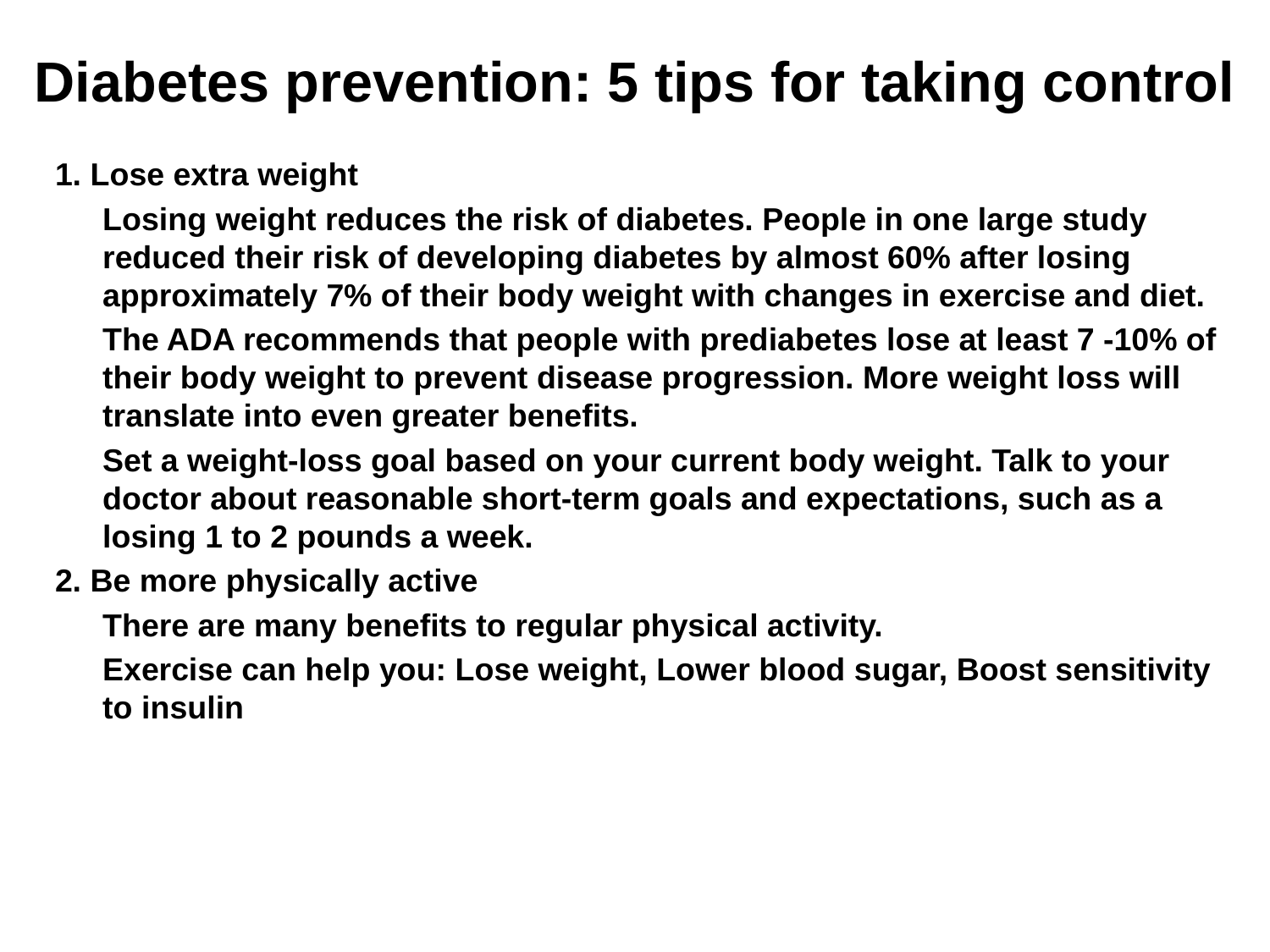

# Diabetes prevention: 5 tips for taking control
1. Lose extra weight
	Losing weight reduces the risk of diabetes. People in one large study reduced their risk of developing diabetes by almost 60% after losing approximately 7% of their body weight with changes in exercise and diet.
	The ADA recommends that people with prediabetes lose at least 7 -10% of their body weight to prevent disease progression. More weight loss will translate into even greater benefits.
	Set a weight-loss goal based on your current body weight. Talk to your doctor about reasonable short-term goals and expectations, such as a losing 1 to 2 pounds a week.
2. Be more physically active
	There are many benefits to regular physical activity.
	Exercise can help you: Lose weight, Lower blood sugar, Boost sensitivity to insulin